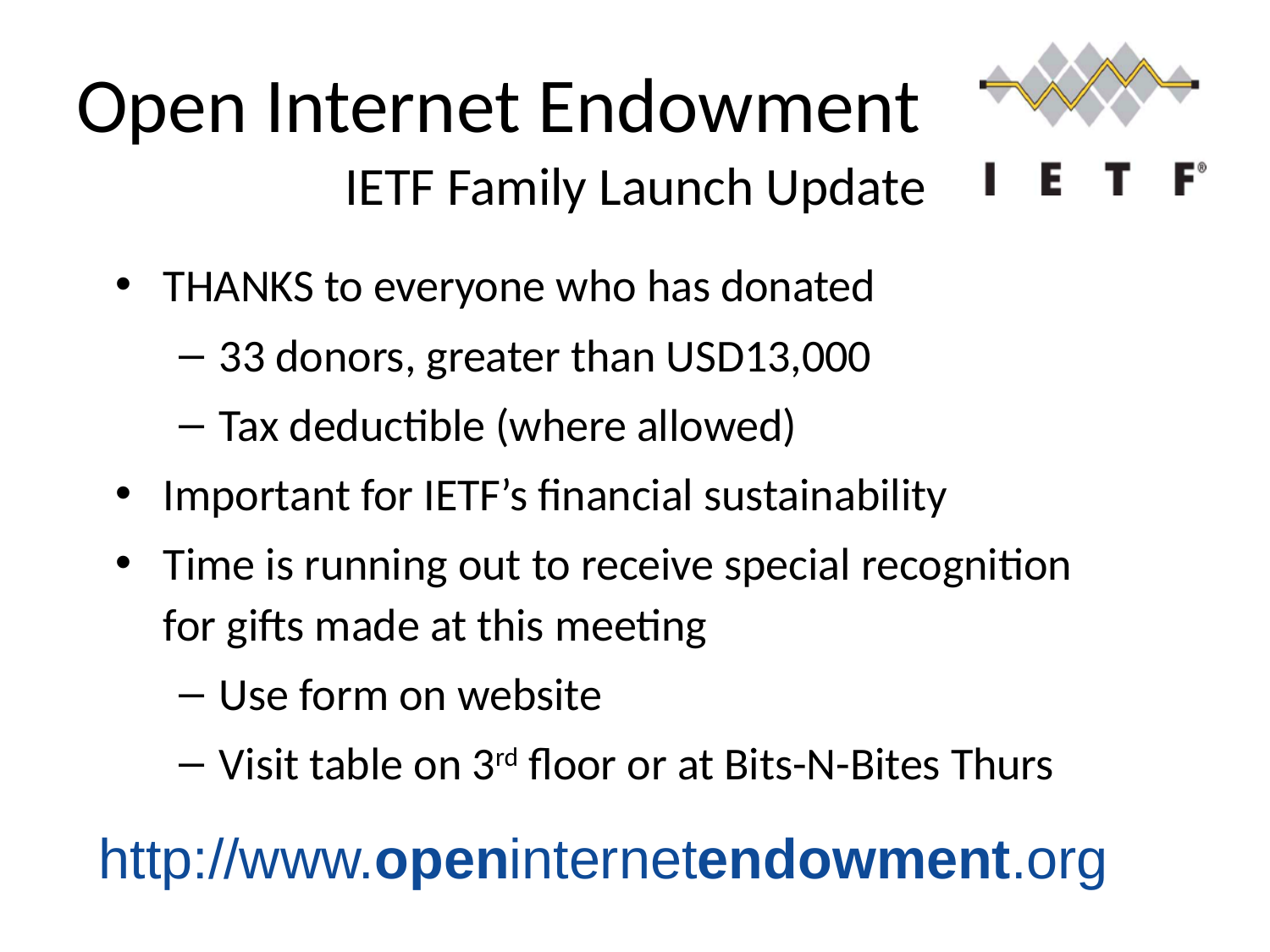

# Open Internet Endowment
IETF Family Launch Update
THANKS to everyone who has donated
33 donors, greater than USD13,000
Tax deductible (where allowed)
Important for IETF’s financial sustainability
Time is running out to receive special recognition for gifts made at this meeting
Use form on website
Visit table on 3rd floor or at Bits-N-Bites Thurs
http://www.openinternetendowment.org